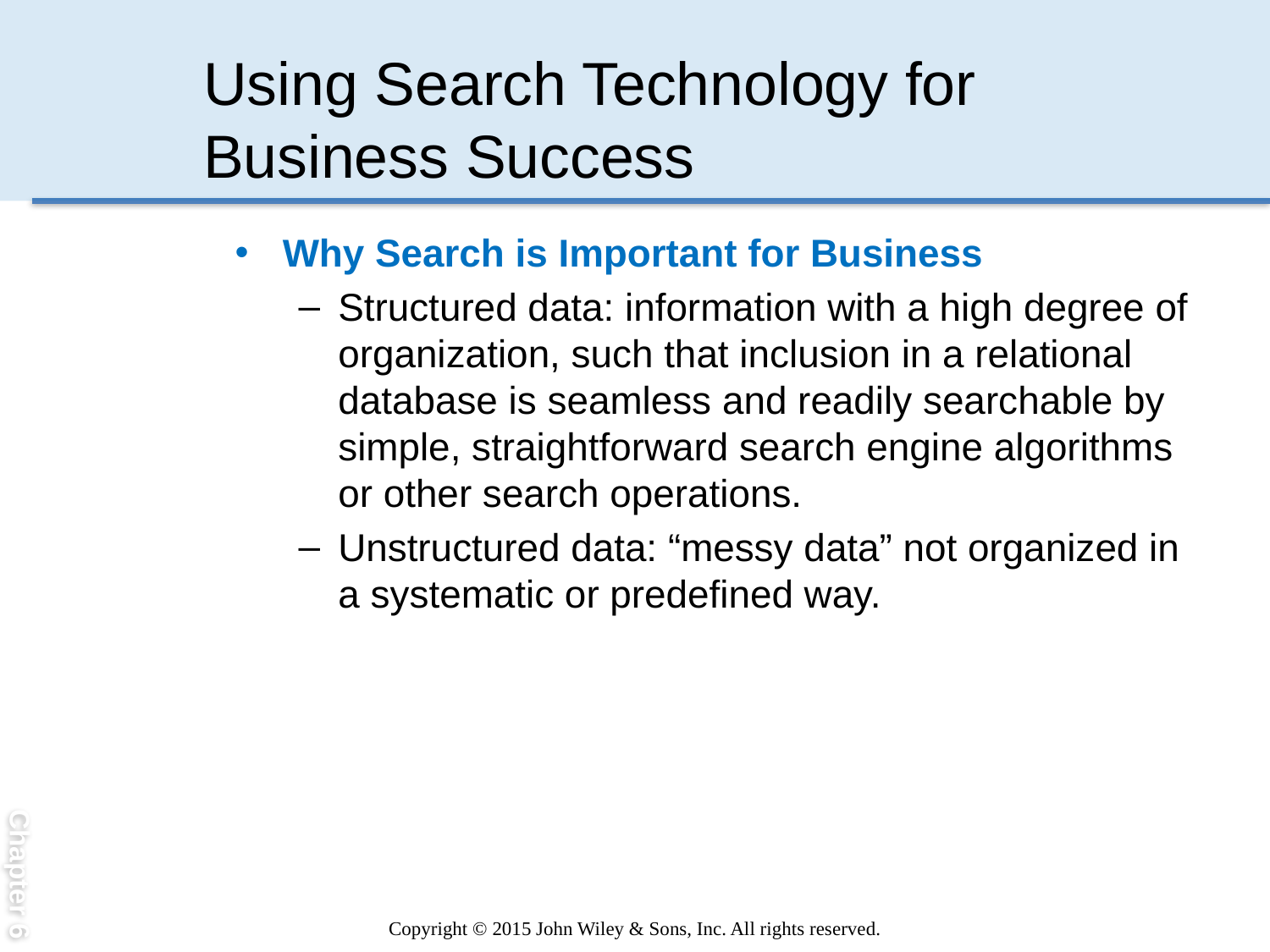

Chapter 6
# Using Search Technology for Business Success
Why Search is Important for Business
Structured data: information with a high degree of organization, such that inclusion in a relational database is seamless and readily searchable by simple, straightforward search engine algorithms or other search operations.
Unstructured data: “messy data” not organized in a systematic or predefined way.